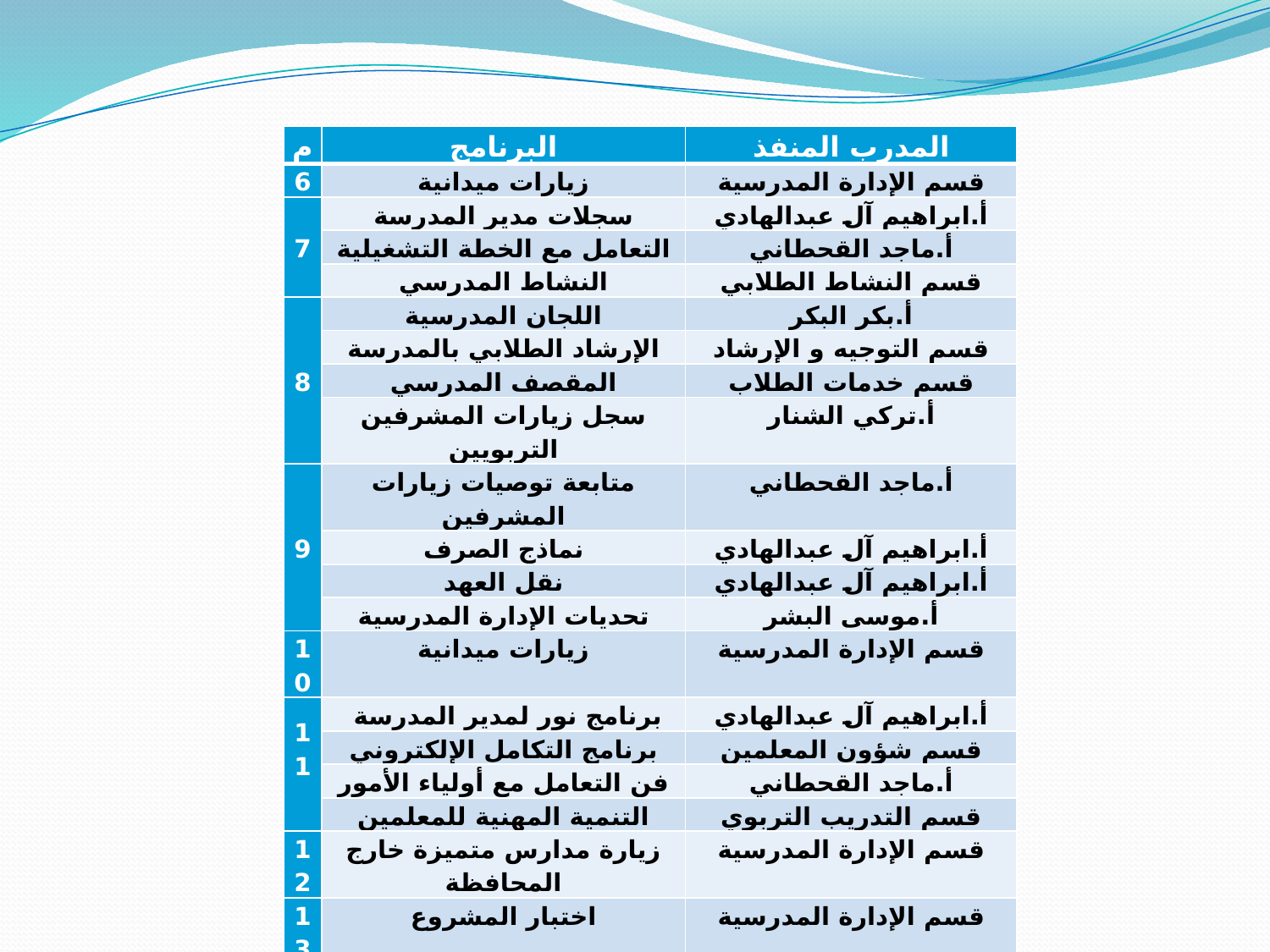

| م | البرنامج | المدرب المنفذ |
| --- | --- | --- |
| 6 | زيارات ميدانية | قسم الإدارة المدرسية |
| 7 | سجلات مدير المدرسة | أ.ابراهيم آل عبدالهادي |
|  | التعامل مع الخطة التشغيلية | أ.ماجد القحطاني |
|  | النشاط المدرسي | قسم النشاط الطلابي |
| 8 | اللجان المدرسية | أ.بكر البكر |
|  | الإرشاد الطلابي بالمدرسة | قسم التوجيه و الإرشاد |
|  | المقصف المدرسي | قسم خدمات الطلاب |
|  | سجل زيارات المشرفين التربويين | أ.تركي الشنار |
| 9 | متابعة توصيات زيارات المشرفين | أ.ماجد القحطاني |
|  | نماذج الصرف | أ.ابراهيم آل عبدالهادي |
|  | نقل العهد | أ.ابراهيم آل عبدالهادي |
|  | تحديات الإدارة المدرسية | أ.موسى البشر |
| 10 | زيارات ميدانية | قسم الإدارة المدرسية |
| 11 | برنامج نور لمدير المدرسة | أ.ابراهيم آل عبدالهادي |
|  | برنامج التكامل الإلكتروني | قسم شؤون المعلمين |
|  | فن التعامل مع أولياء الأمور | أ.ماجد القحطاني |
|  | التنمية المهنية للمعلمين | قسم التدريب التربوي |
| 12 | زيارة مدارس متميزة خارج المحافظة | قسم الإدارة المدرسية |
| 13 | اختبار المشروع | قسم الإدارة المدرسية |